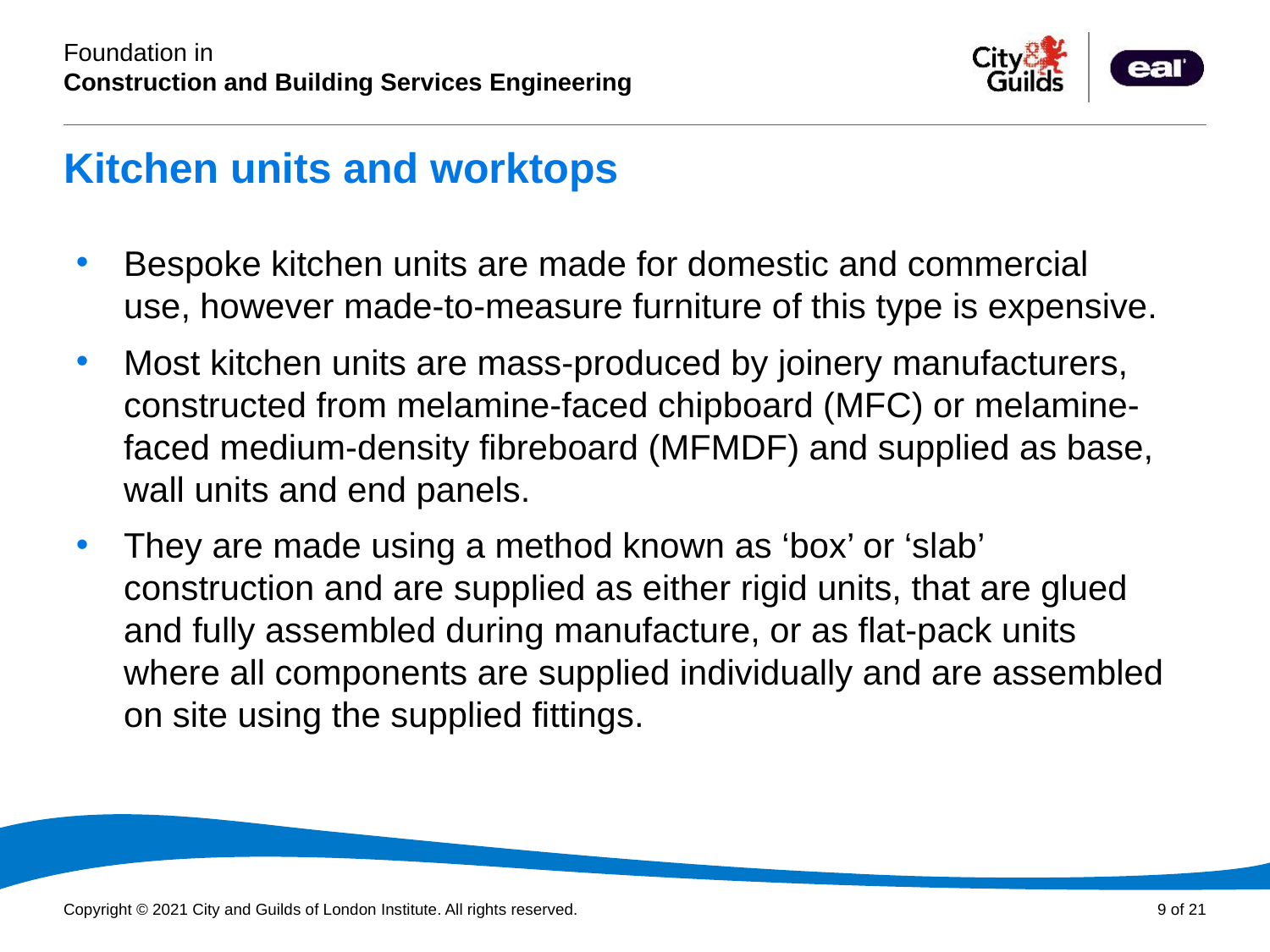

# Kitchen units and worktops

Bespoke kitchen units are made for domestic and commercial use, however made-to-measure furniture of this type is expensive.
Most kitchen units are mass-produced by joinery manufacturers, constructed from melamine-faced chipboard (MFC) or melamine-faced medium-density fibreboard (MFMDF) and supplied as base, wall units and end panels.
They are made using a method known as ‘box’ or ‘slab’ construction and are supplied as either rigid units, that are glued and fully assembled during manufacture, or as flat-pack units where all components are supplied individually and are assembled on site using the supplied fittings.